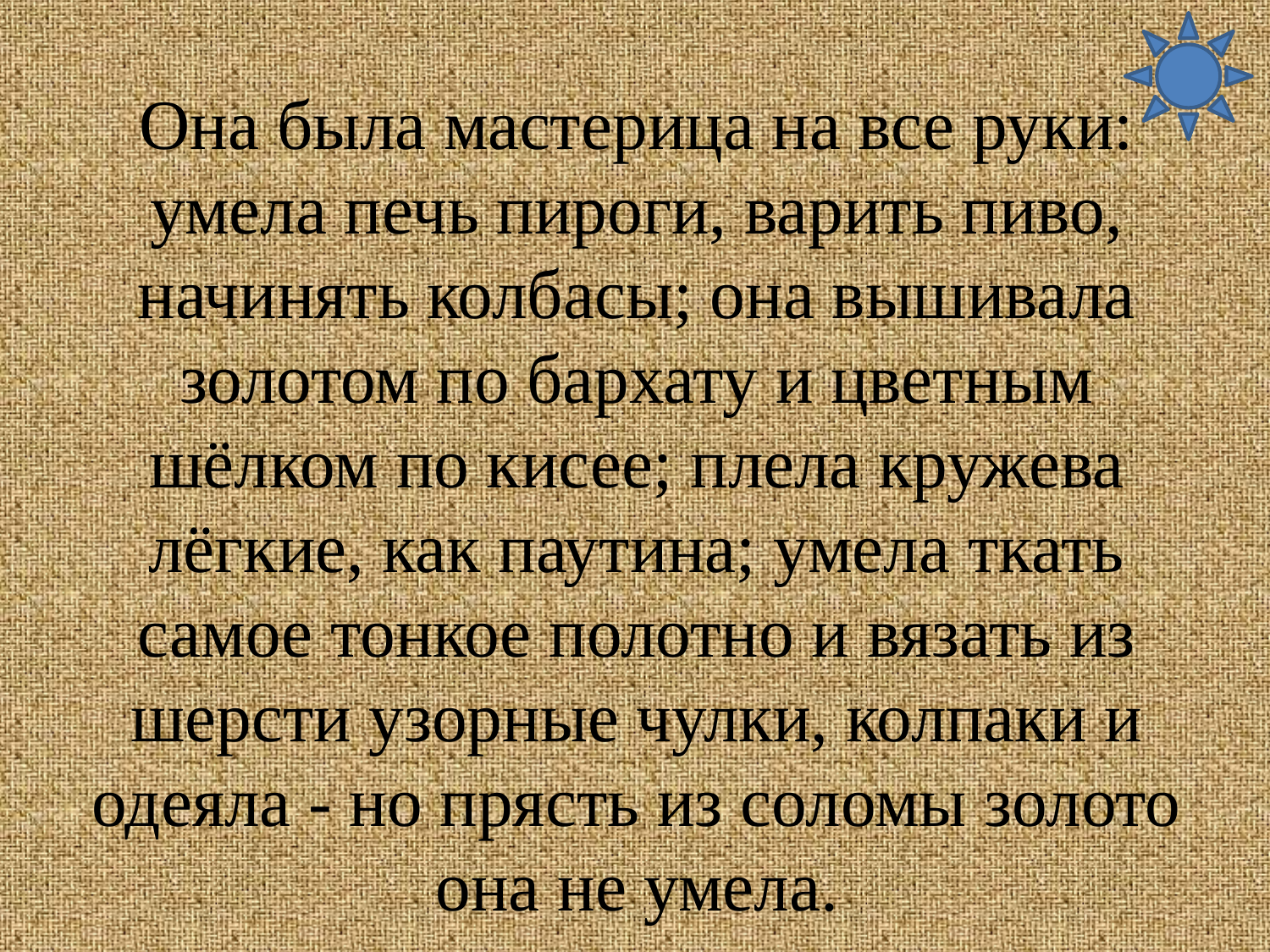

#
Она была мастерица на все руки: умела печь пироги, варить пиво, начинять колбасы; она вышивала золотом по бархату и цветным шёлком по кисее; плела кружева лёгкие, как паутина; умела ткать самое тонкое полотно и вязать из шерсти узорные чулки, колпаки и одеяла - но прясть из соломы золото она не умела.